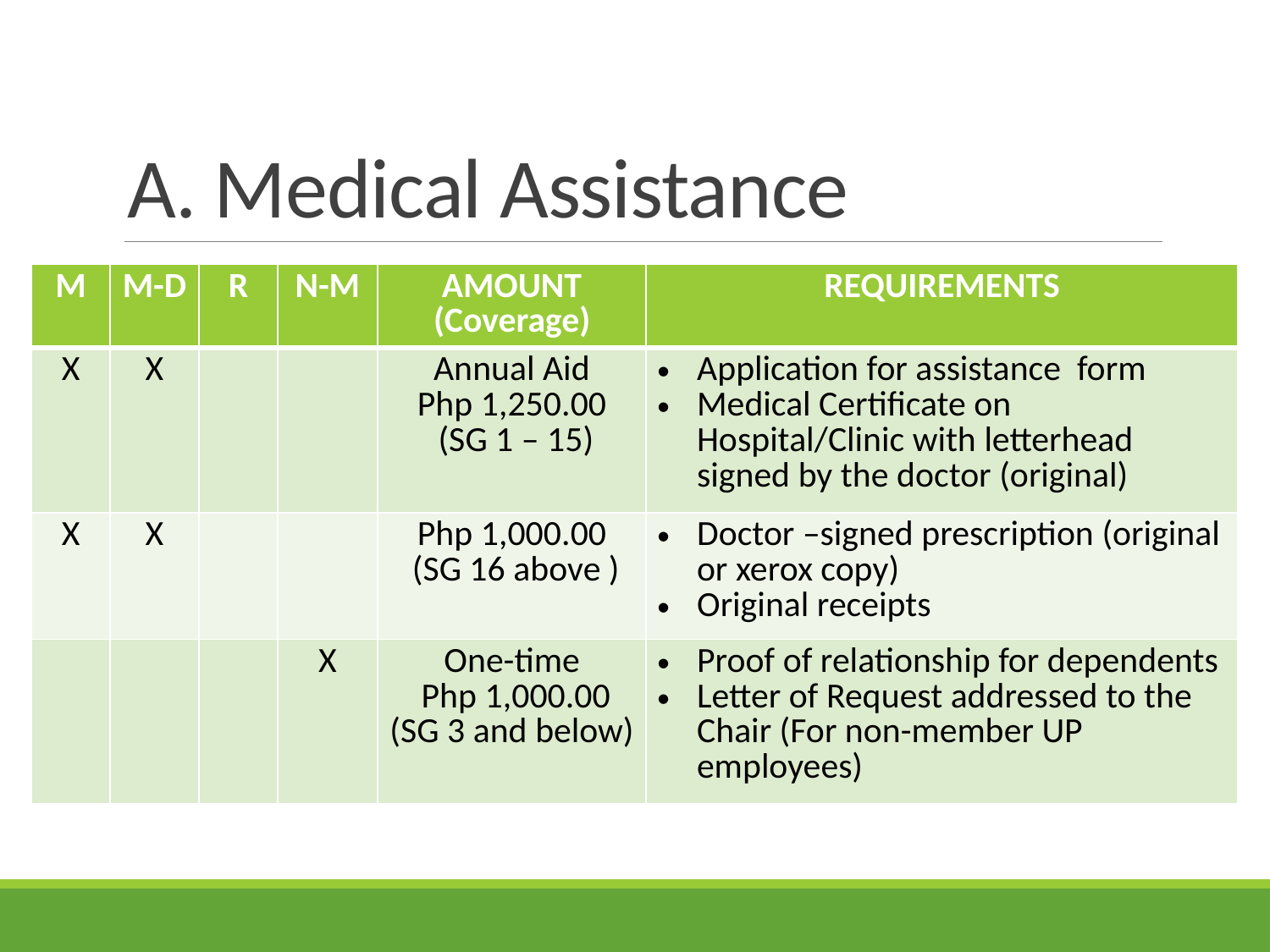

# A. Medical Assistance
| M | M-D | R | N-M | AMOUNT (Coverage) | REQUIREMENTS |
| --- | --- | --- | --- | --- | --- |
| X | X |  |  | Annual Aid Php 1,250.00 (SG 1 – 15) | Application for assistance form Medical Certificate on Hospital/Clinic with letterhead signed by the doctor (original) |
| X | X |  |  | Php 1,000.00 (SG 16 above ) | Doctor –signed prescription (original or xerox copy) Original receipts |
|  |  |  | X | One-time Php 1,000.00 (SG 3 and below) | Proof of relationship for dependents Letter of Request addressed to the Chair (For non-member UP employees) |